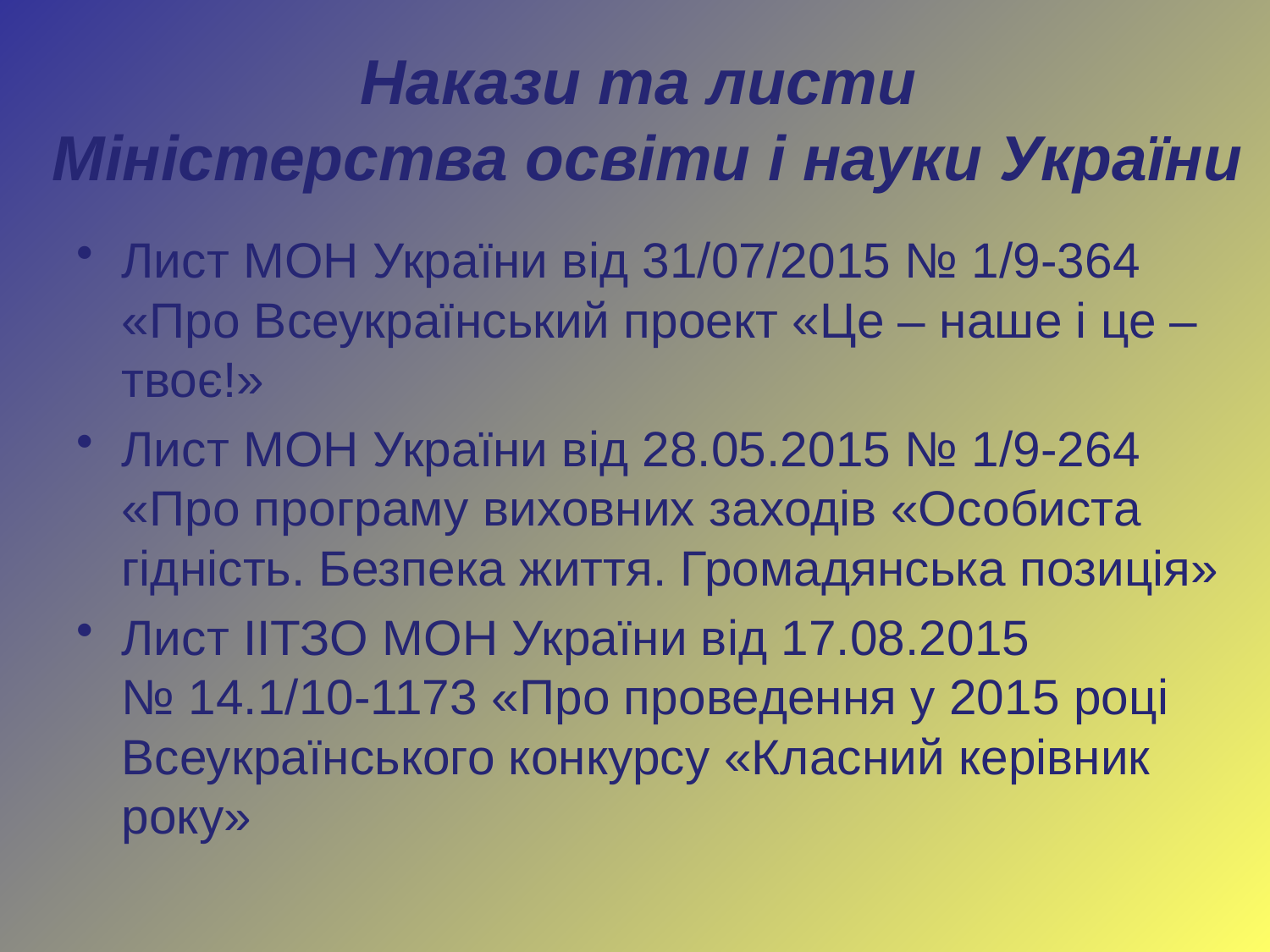

# Накази та листи Міністерства освіти і науки України
Лист МОН України від 31/07/2015 № 1/9-364 «Про Всеукраїнський проект «Це – наше і це – твоє!»
Лист МОН України від 28.05.2015 № 1/9-264 «Про програму виховних заходів «Особиста гідність. Безпека життя. Громадянська позиція»
Лист ІІТЗО МОН України від 17.08.2015
№ 14.1/10-1173 «Про проведення у 2015 році Всеукраїнського конкурсу «Класний керівник року»